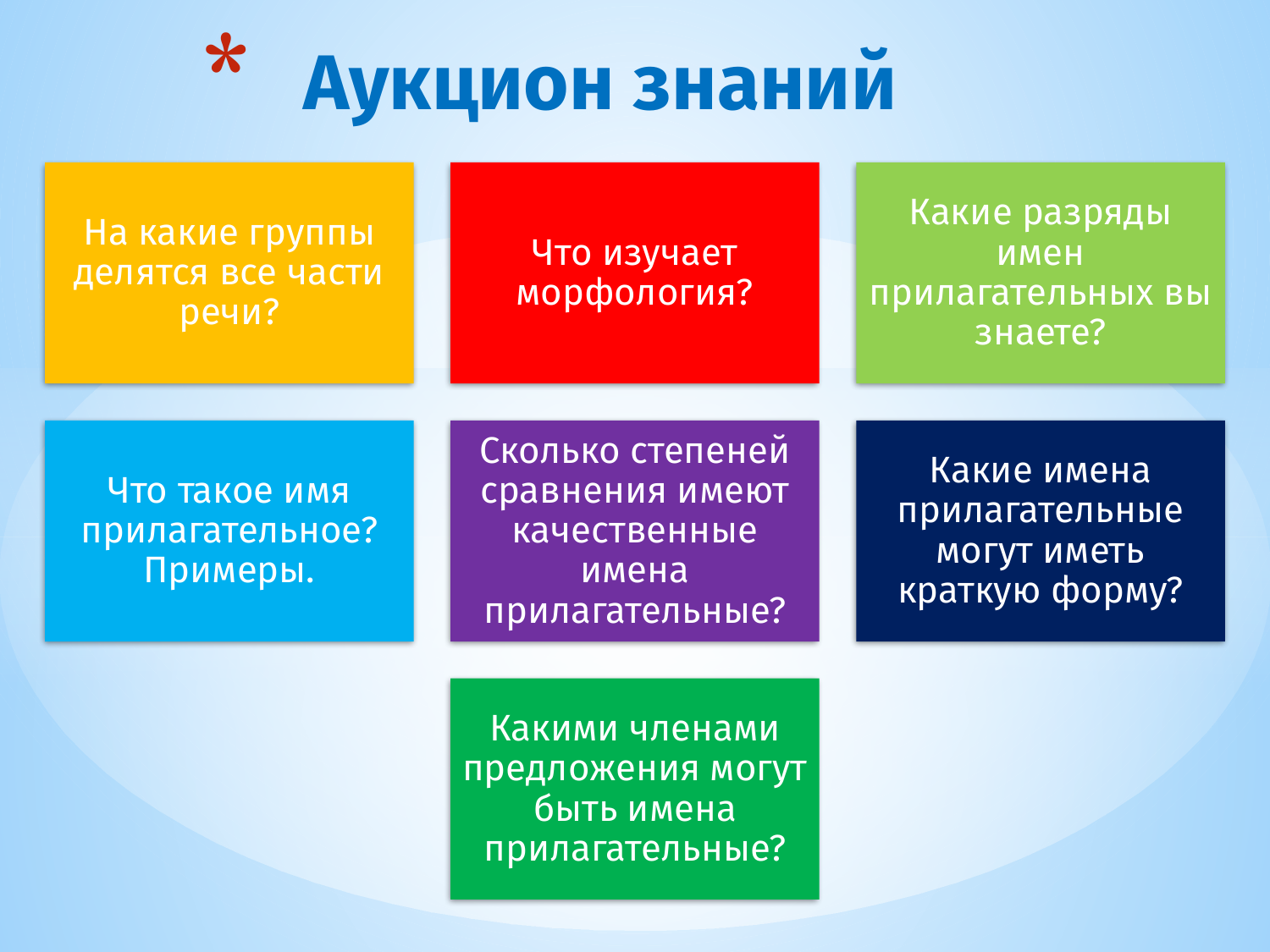

# Аукцион знаний
На какие группы делятся все части речи?
Что изучает морфология?
Какие разряды имен прилагательных вы знаете?
Что такое имя прилагательное? Примеры.
Сколько степеней сравнения имеют качественные имена прилагательные?
Какие имена прилагательные могут иметь краткую форму?
Какими членами предложения могут быть имена прилагательные?